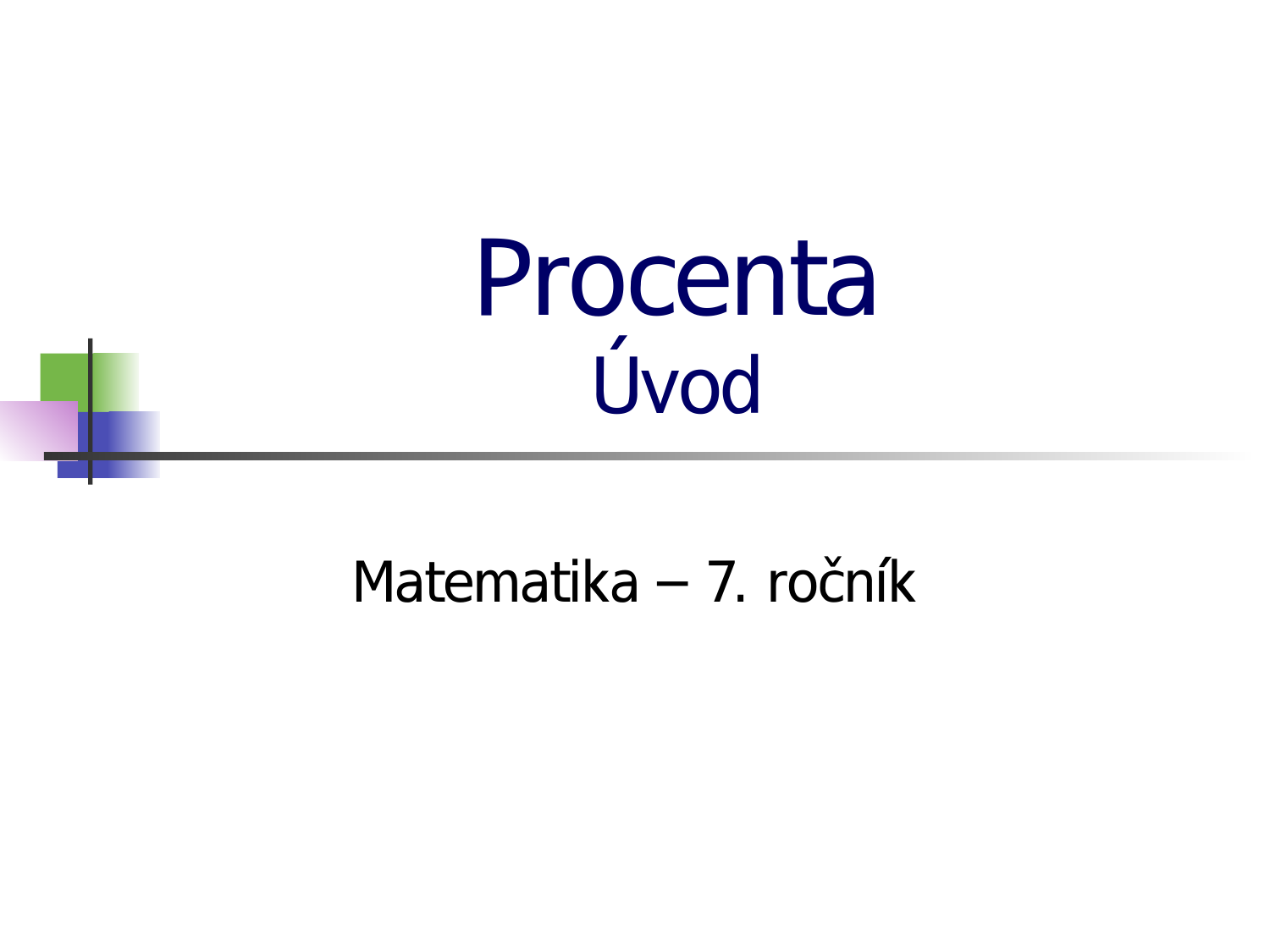

# Procenta Úvod
Matematika – 7. ročník